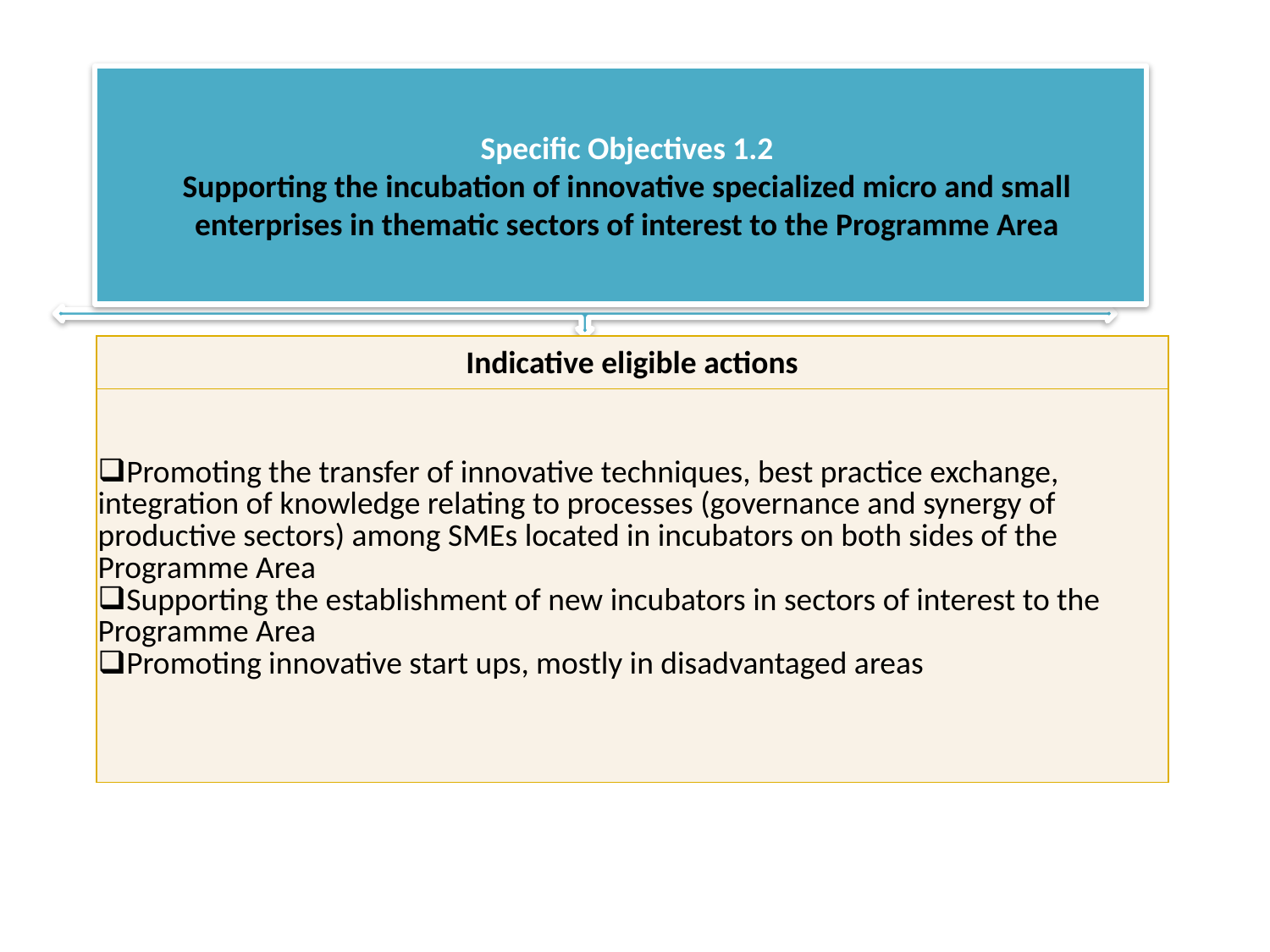

Specific Objectives 1.2
Supporting the incubation of innovative specialized micro and small enterprises in thematic sectors of interest to the Programme Area

| Indicative eligible actions |
| --- |
| Promoting the transfer of innovative techniques, best practice exchange, integration of knowledge relating to processes (governance and synergy of productive sectors) among SMEs located in incubators on both sides of the Programme Area Supporting the establishment of new incubators in sectors of interest to the Programme Area Promoting innovative start ups, mostly in disadvantaged areas |